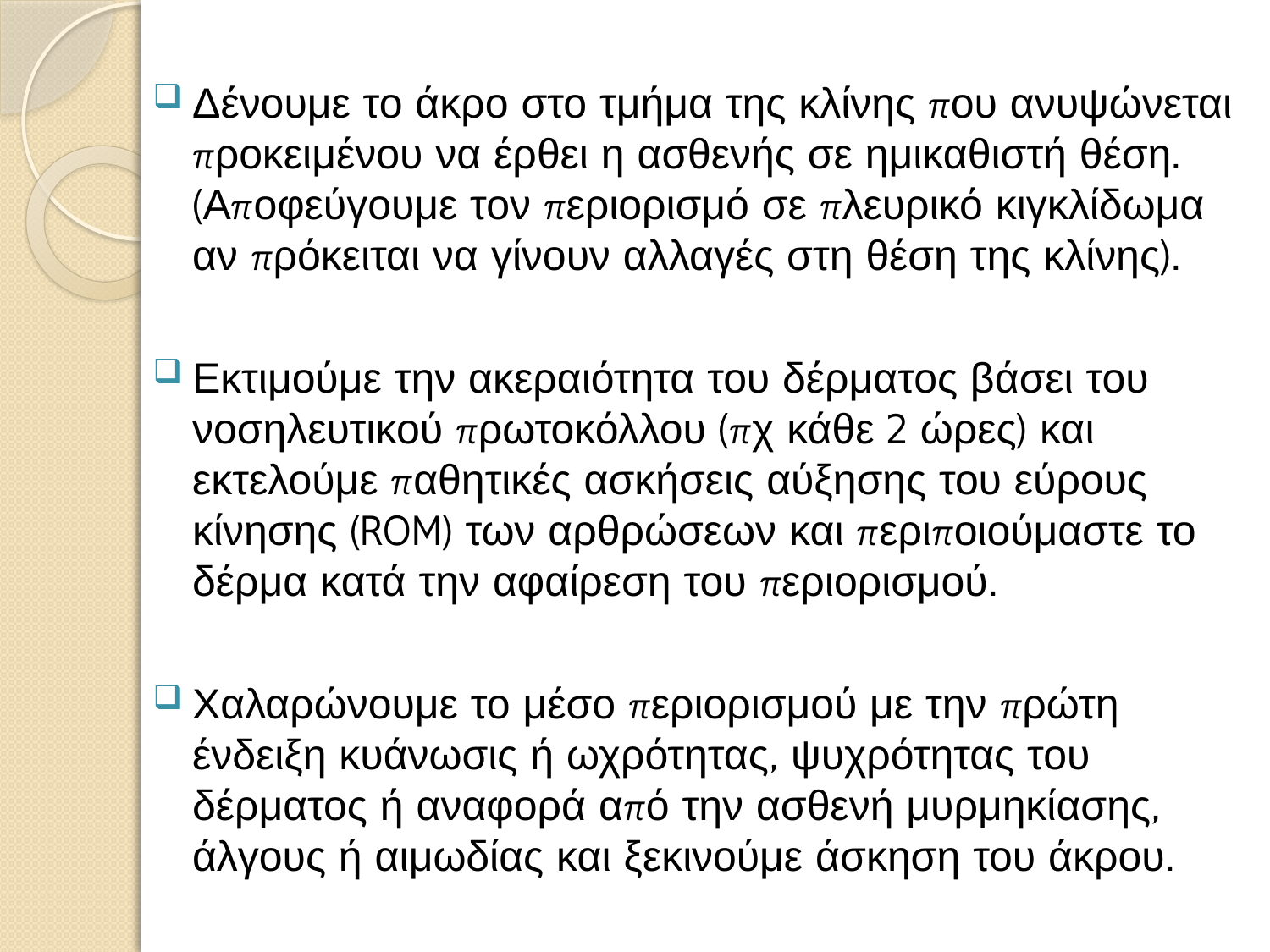

Δένουμε το άκρο στο τμήμα της κλίνης που ανυψώνεται προκειμένου να έρθει η ασθενής σε ημικαθιστή θέση.(Αποφεύγουμε τον περιορισμό σε πλευρικό κιγκλίδωμα αν πρόκειται να γίνουν αλλαγές στη θέση της κλίνης).

Εκτιμούμε την ακεραιότητα του δέρματος βάσει του νοσηλευτικού πρωτοκόλλου (πχ κάθε 2 ώρες) και εκτελούμε παθητικές ασκήσεις αύξησης του εύρους κίνησης (ROM) των αρθρώσεων και περιποιούμαστε το δέρμα κατά την αφαίρεση του περιορισμού.

Χαλαρώνουμε το μέσο περιορισμού με την πρώτη ένδειξη κυάνωσις ή ωχρότητας, ψυχρότητας του δέρματος ή αναφορά από την ασθενή μυρμηκίασης, άλγους ή αιμωδίας και ξεκινούμε άσκηση του άκρου.

#